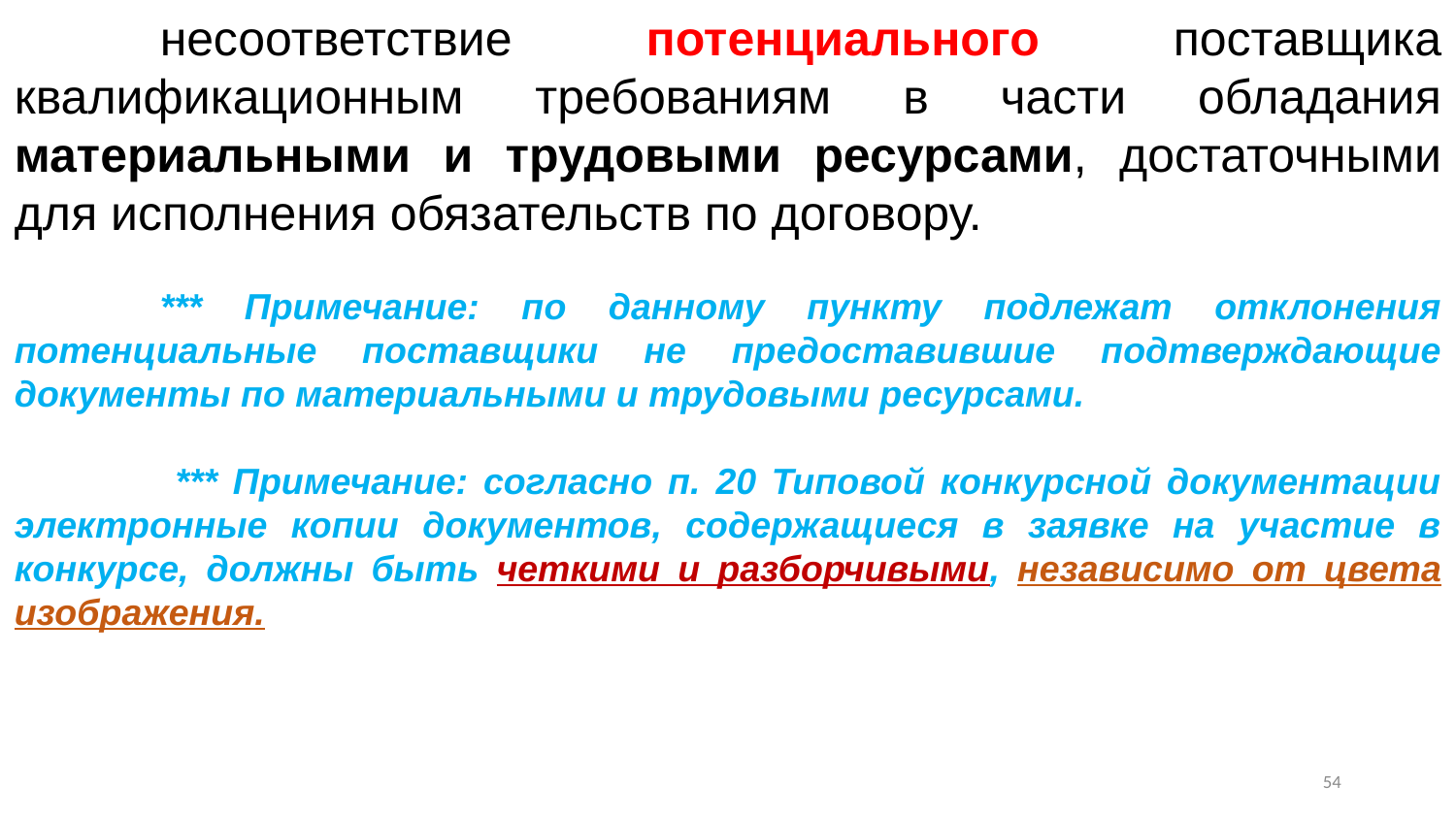

несоответствие потенциального поставщика квалификационным требованиям в части обладания материальными и трудовыми ресурсами, достаточными для исполнения обязательств по договору.

	*** Примечание: по данному пункту подлежат отклонения потенциальные поставщики не предоставившие подтверждающие документы по материальными и трудовыми ресурсами.

	 *** Примечание: согласно п. 20 Типовой конкурсной документации электронные копии документов, содержащиеся в заявке на участие в конкурсе, должны быть четкими и разборчивыми, независимо от цвета изображения.
54